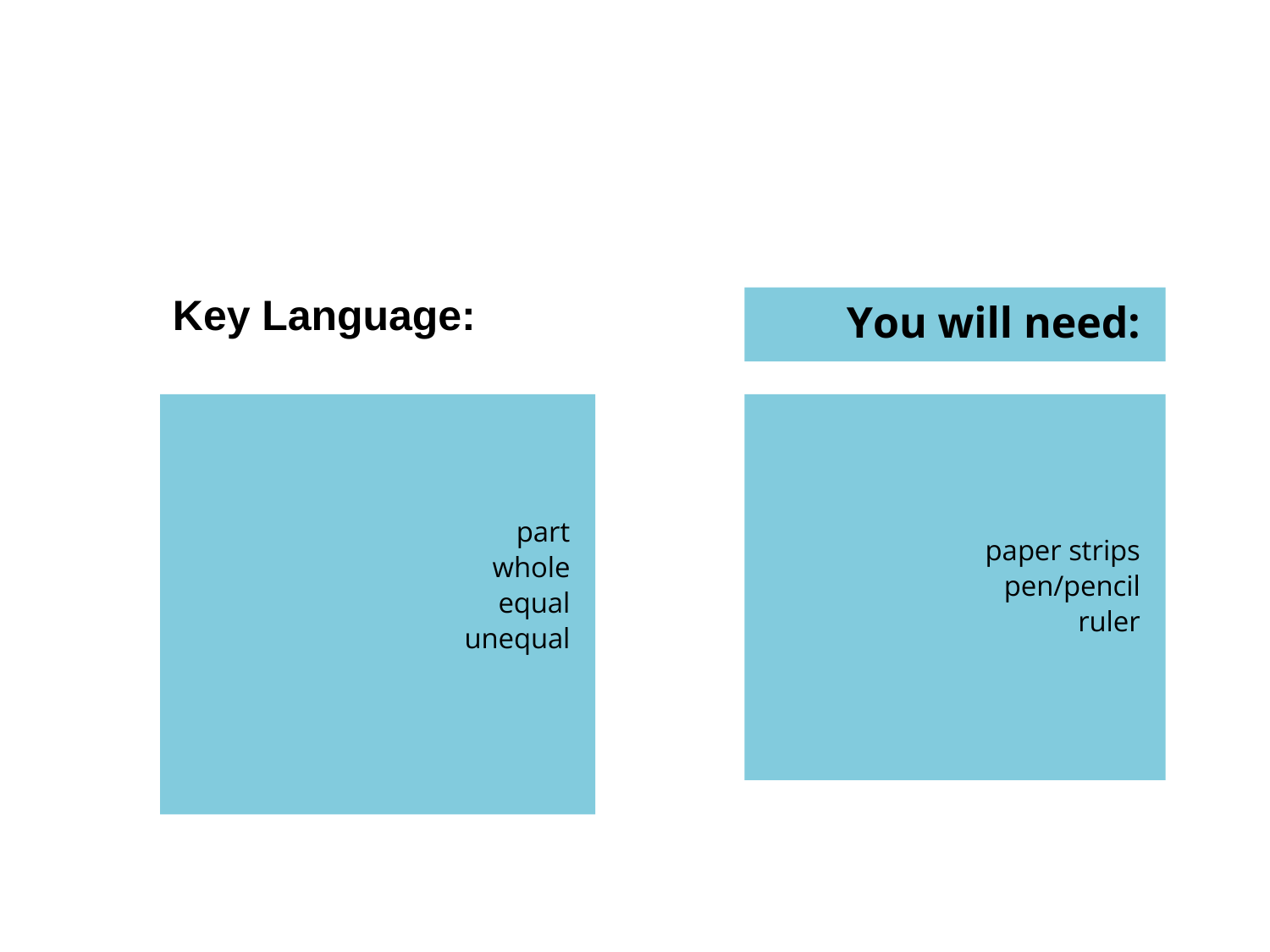

#
Key Language:
You will need:
part
whole
equal
unequal

paper strips
pen/pencil
ruler